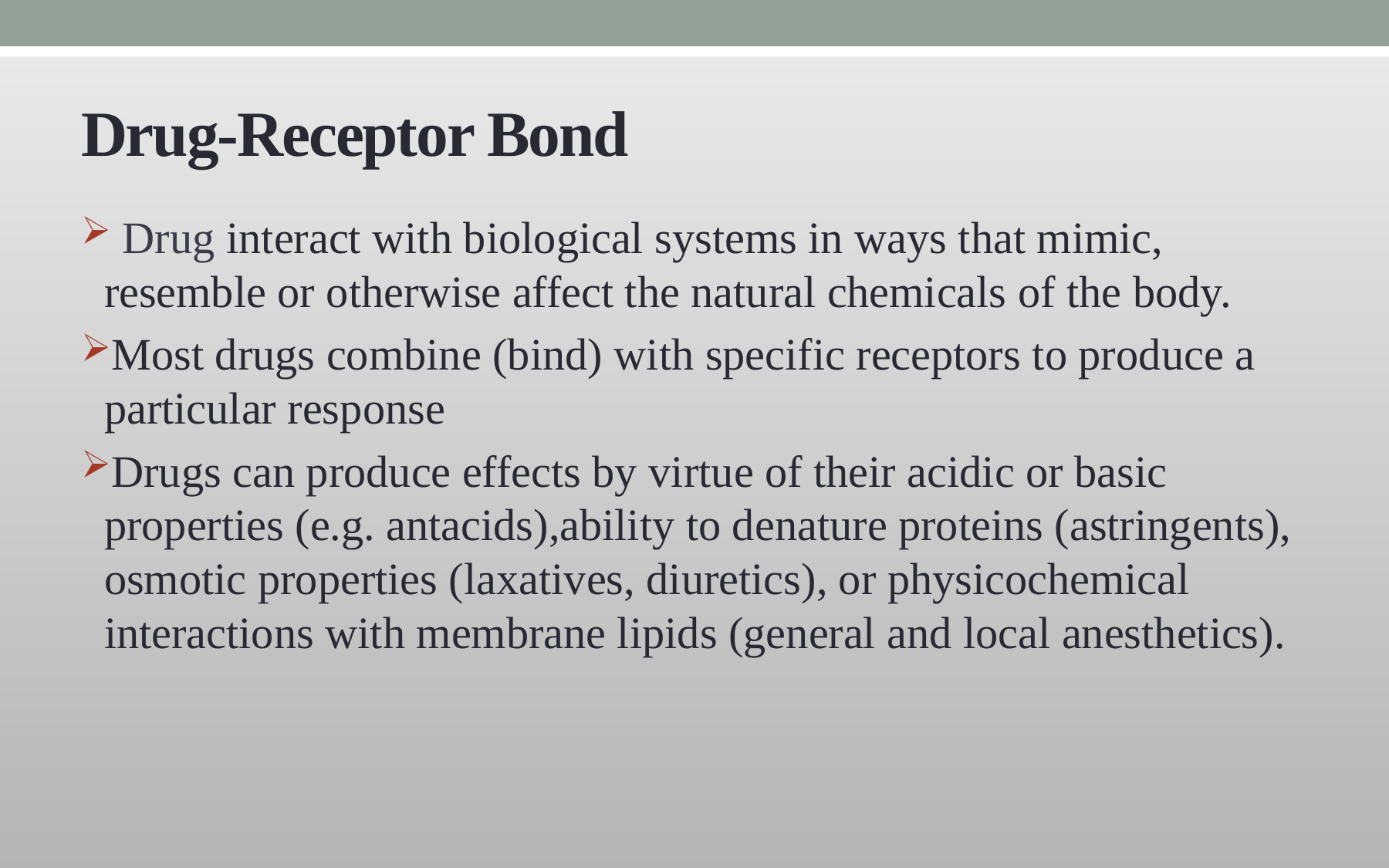

# Drug-Receptor Bond
 Drug interact with biological systems in ways that mimic, resemble or otherwise affect the natural chemicals of the body.
Most drugs combine (bind) with specific receptors to produce a particular response
Drugs can produce effects by virtue of their acidic or basic properties (e.g. antacids),ability to denature proteins (astringents), osmotic properties (laxatives, diuretics), or physicochemical interactions with membrane lipids (general and local anesthetics).